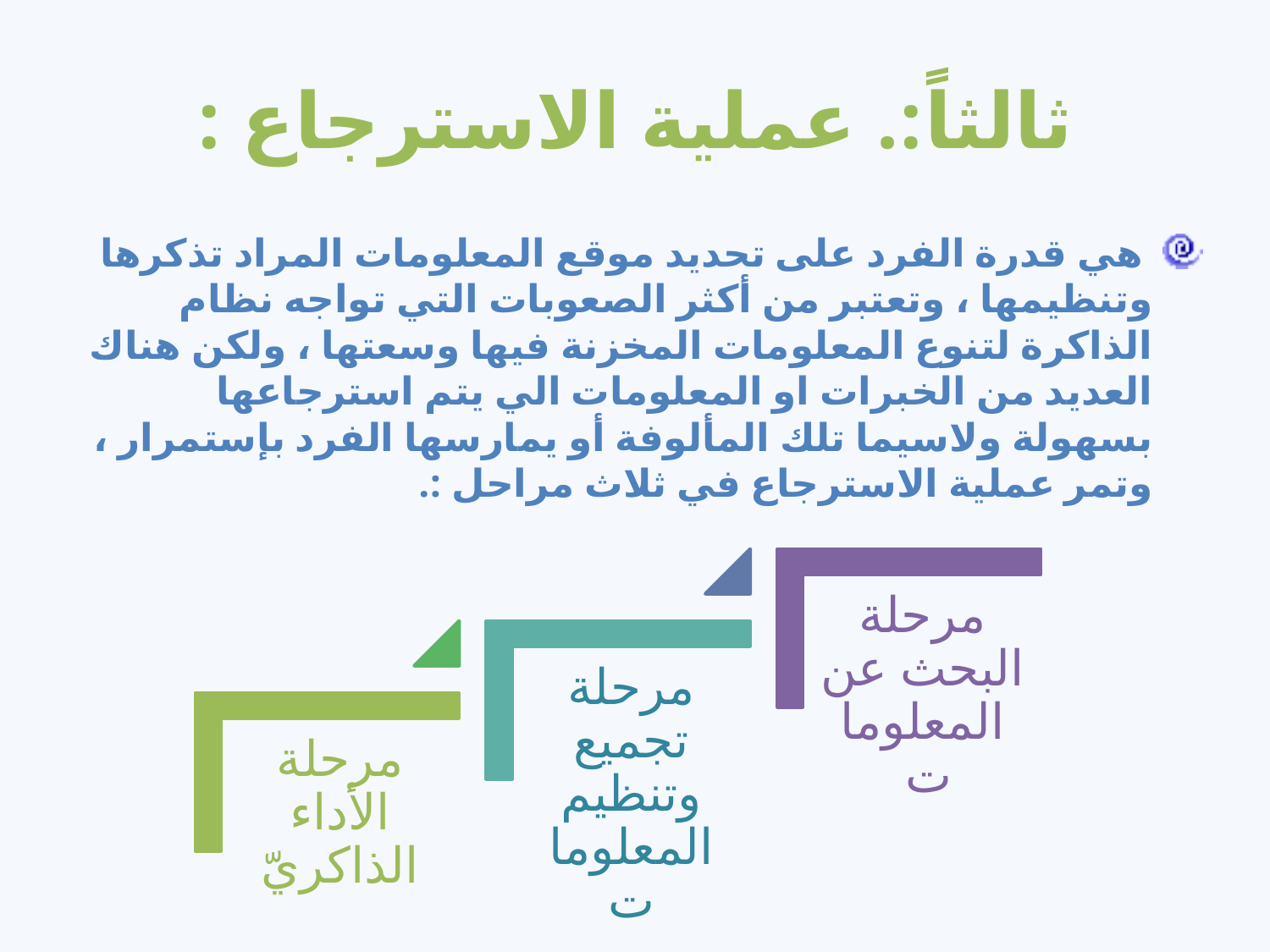

# ثالثاً:. عملية الاسترجاع :
 هي قدرة الفرد على تحديد موقع المعلومات المراد تذكرها وتنظيمها ، وتعتبر من أكثر الصعوبات التي تواجه نظام الذاكرة لتنوع المعلومات المخزنة فيها وسعتها ، ولكن هناك العديد من الخبرات او المعلومات الي يتم استرجاعها بسهولة ولاسيما تلك المألوفة أو يمارسها الفرد بإستمرار ، وتمر عملية الاسترجاع في ثلاث مراحل :.
مرحلة الأداء الذاكريّ
مرحلة تجميع وتنظيم المعلومات
مرحلة البحث عن المعلومات